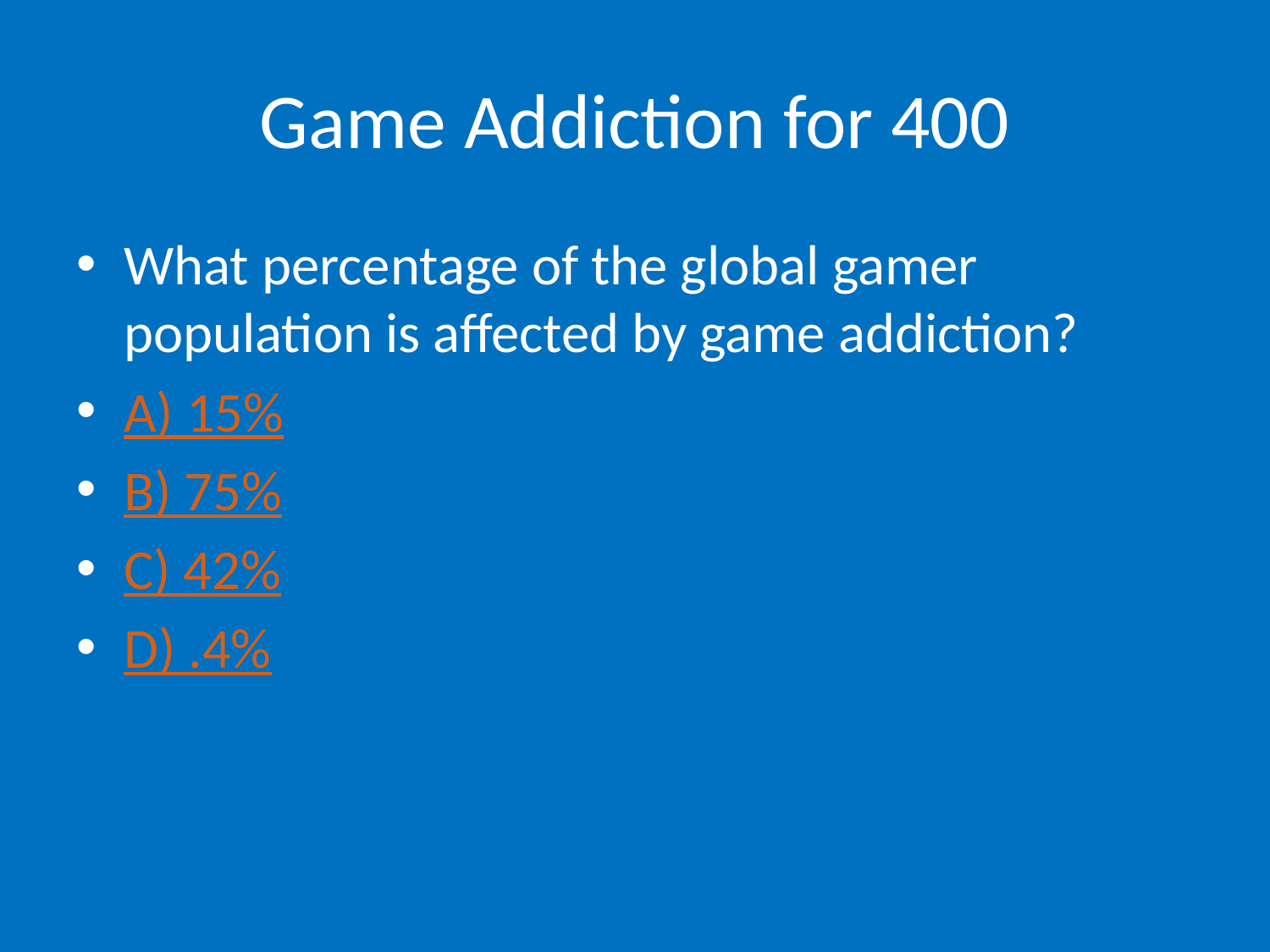

# Game Addiction for 400
What percentage of the global gamer population is affected by game addiction?
A) 15%
B) 75%
C) 42%
D) .4%